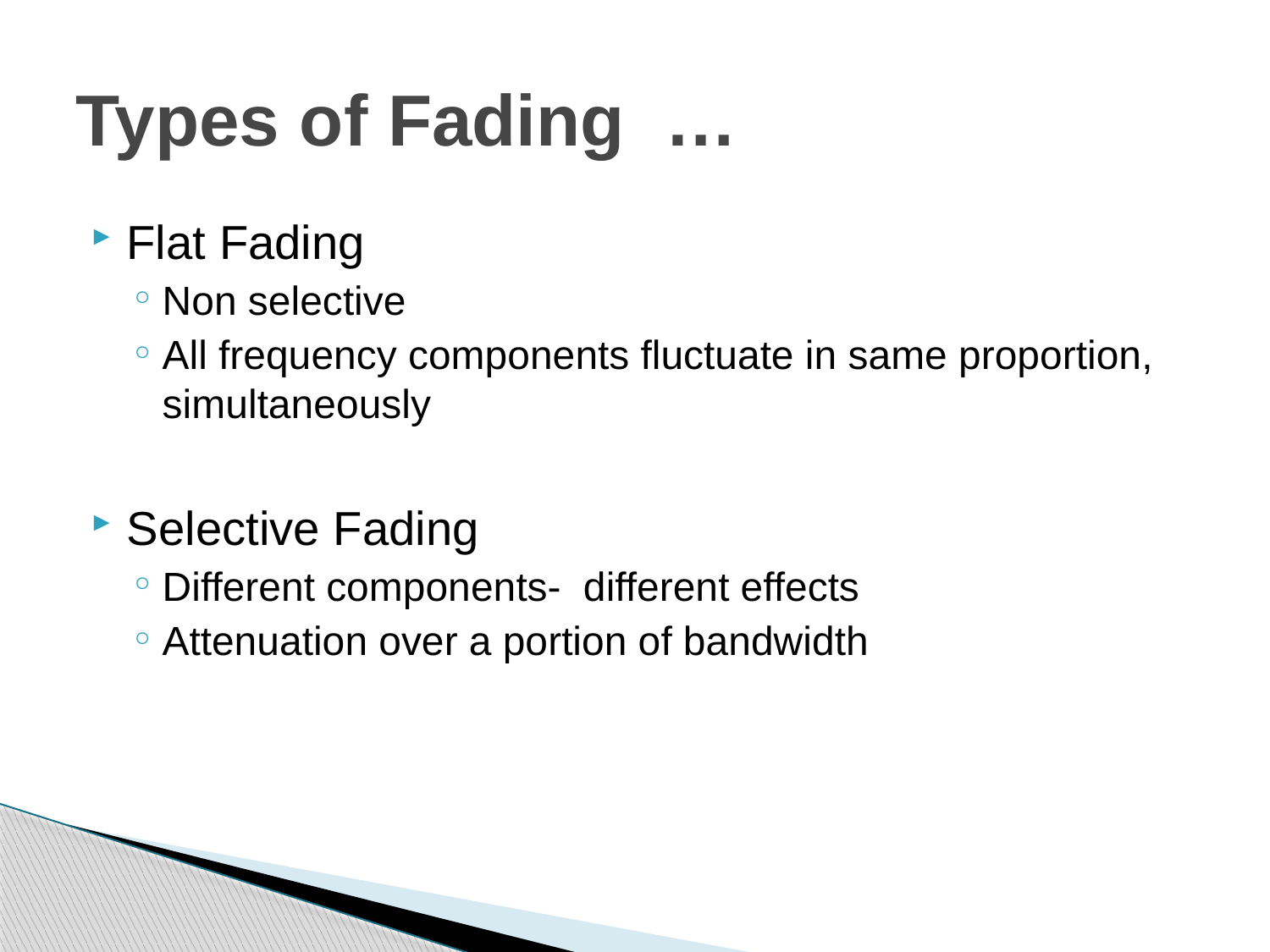

# Types of Fading  …
Flat Fading
Non selective
All frequency components fluctuate in same proportion, simultaneously

Selective Fading
Different components-  different effects
Attenuation over a portion of bandwidth